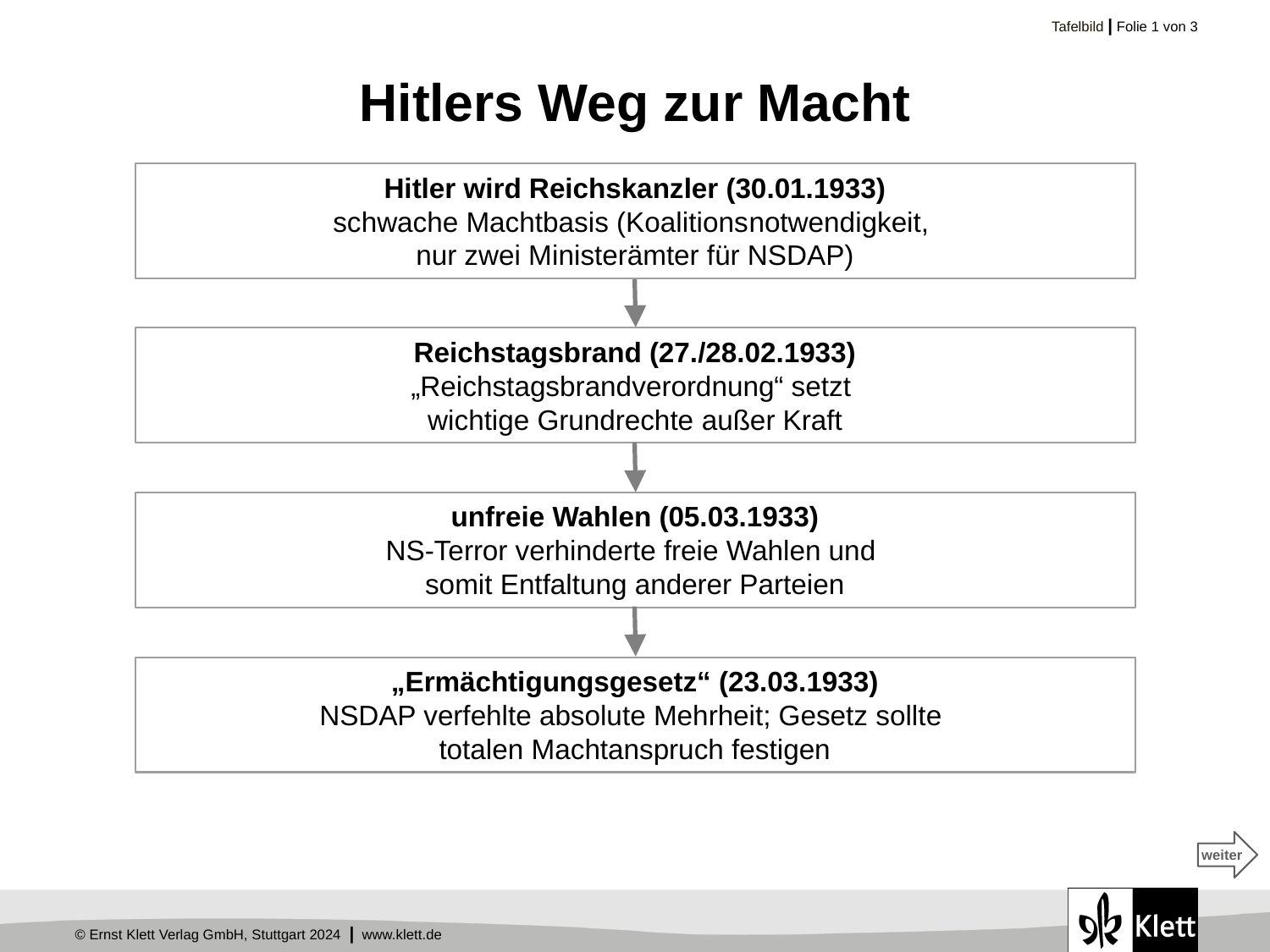

# Hitlers Weg zur Macht
Hitler wird Reichskanzler (30.01.1933)
schwache Machtbasis (Koalitions­notwendigkeit,
nur zwei Ministerämter für NSDAP)
Reichstagsbrand (27./28.02.1933)
„Reichstagsbrand­verordnung“ setzt
wichtige Grundrechte ­außer Kraft
unfreie Wahlen (05.03.1933)
NS-Terror verhinderte freie Wahlen und
somit Entfaltung anderer Parteien
„Ermächtigungsgesetz“ (23.03.1933)
NSDAP verfehlte absolute Mehrheit; Gesetz sollte
totalen Machtanspruch festigen
weiter